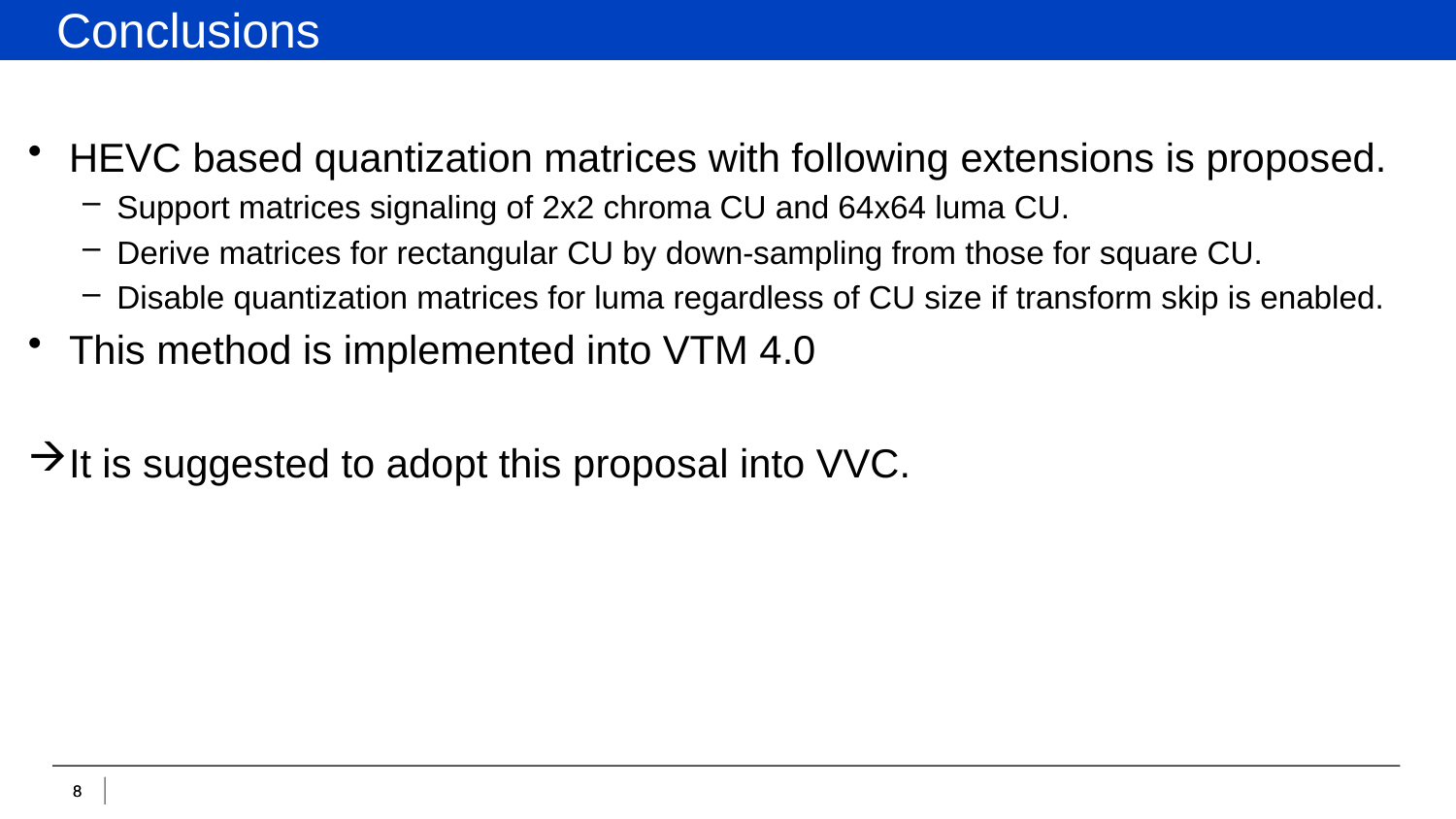

Conclusions
HEVC based quantization matrices with following extensions is proposed.
Support matrices signaling of 2x2 chroma CU and 64x64 luma CU.
Derive matrices for rectangular CU by down-sampling from those for square CU.
Disable quantization matrices for luma regardless of CU size if transform skip is enabled.
This method is implemented into VTM 4.0

It is suggested to adopt this proposal into VVC.

8